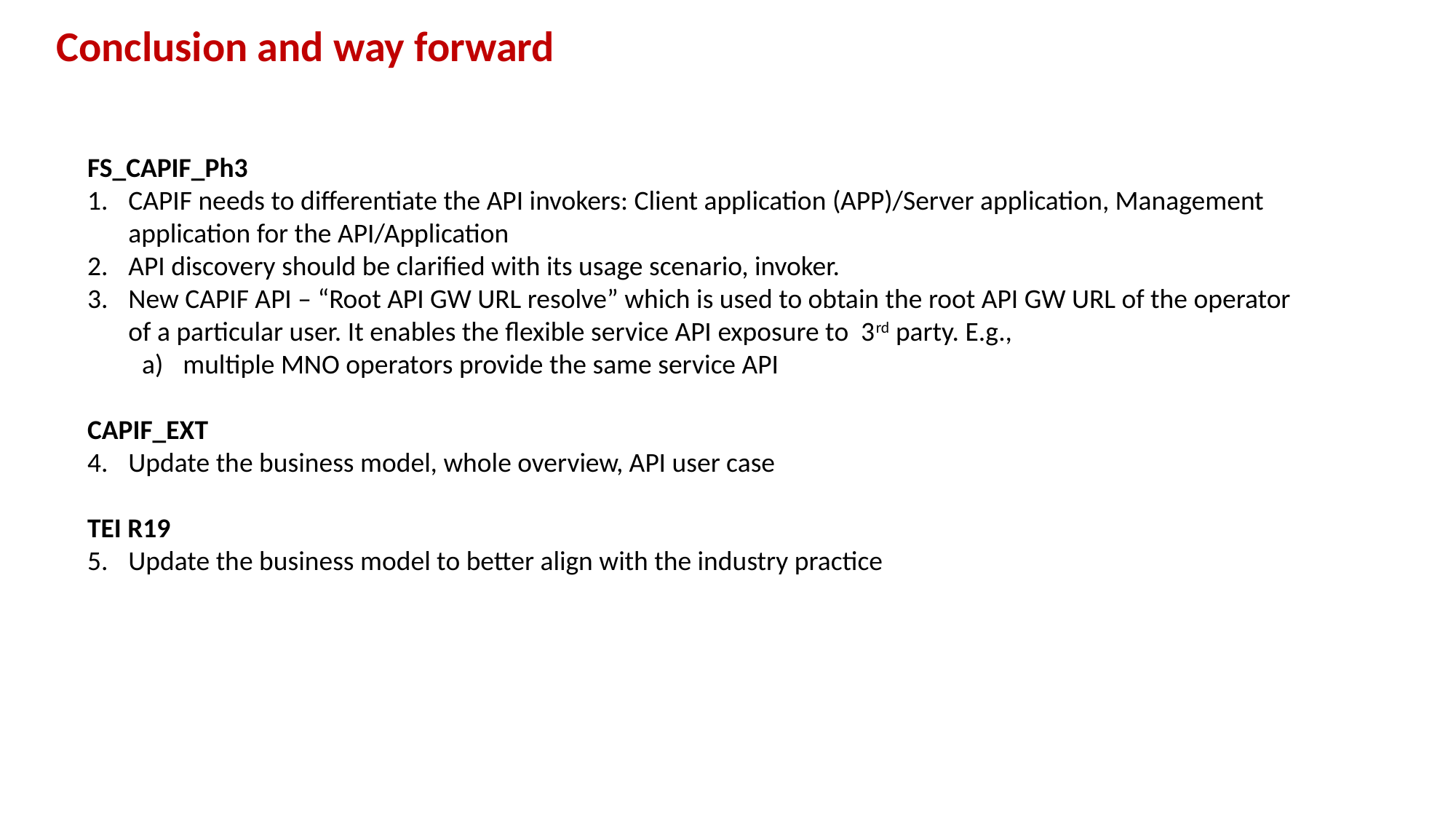

Conclusion and way forward
FS_CAPIF_Ph3
CAPIF needs to differentiate the API invokers: Client application (APP)/Server application, Management application for the API/Application
API discovery should be clarified with its usage scenario, invoker.
New CAPIF API – “Root API GW URL resolve” which is used to obtain the root API GW URL of the operator of a particular user. It enables the flexible service API exposure to  3rd party. E.g.,
multiple MNO operators provide the same service API

CAPIF_EXT
Update the business model, whole overview, API user case

TEI R19
Update the business model to better align with the industry practice